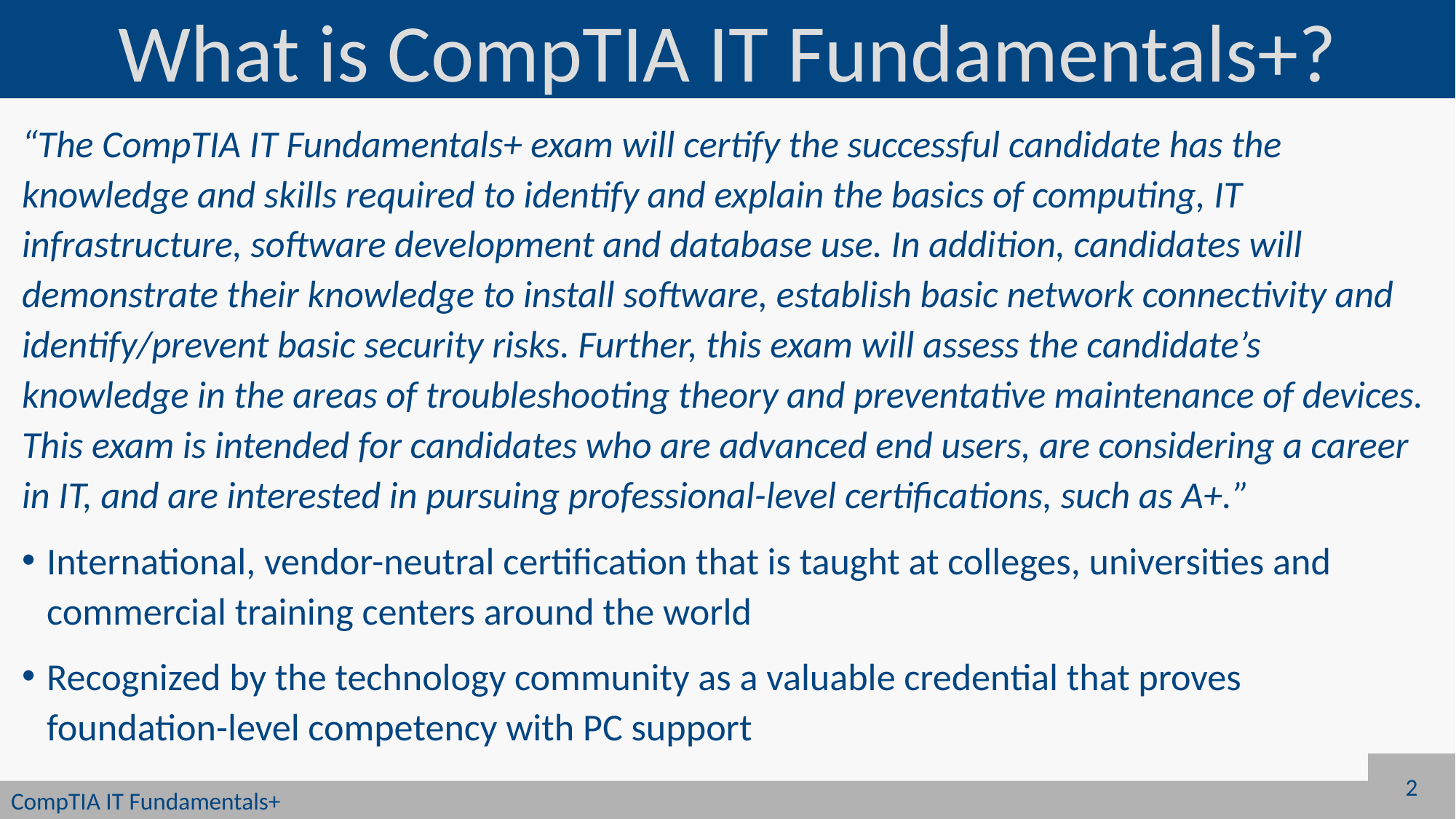

# What is CompTIA IT Fundamentals+?
“The CompTIA IT Fundamentals+ exam will certify the successful candidate has the knowledge and skills required to identify and explain the basics of computing, IT infrastructure, software development and database use. In addition, candidates will demonstrate their knowledge to install software, establish basic network connectivity and identify/prevent basic security risks. Further, this exam will assess the candidate’s knowledge in the areas of troubleshooting theory and preventative maintenance of devices. This exam is intended for candidates who are advanced end users, are considering a career in IT, and are interested in pursuing professional-level certifications, such as A+.”
International, vendor-neutral certification that is taught at colleges, universities and commercial training centers around the world
Recognized by the technology community as a valuable credential that proves foundation-level competency with PC support
2
CompTIA IT Fundamentals+